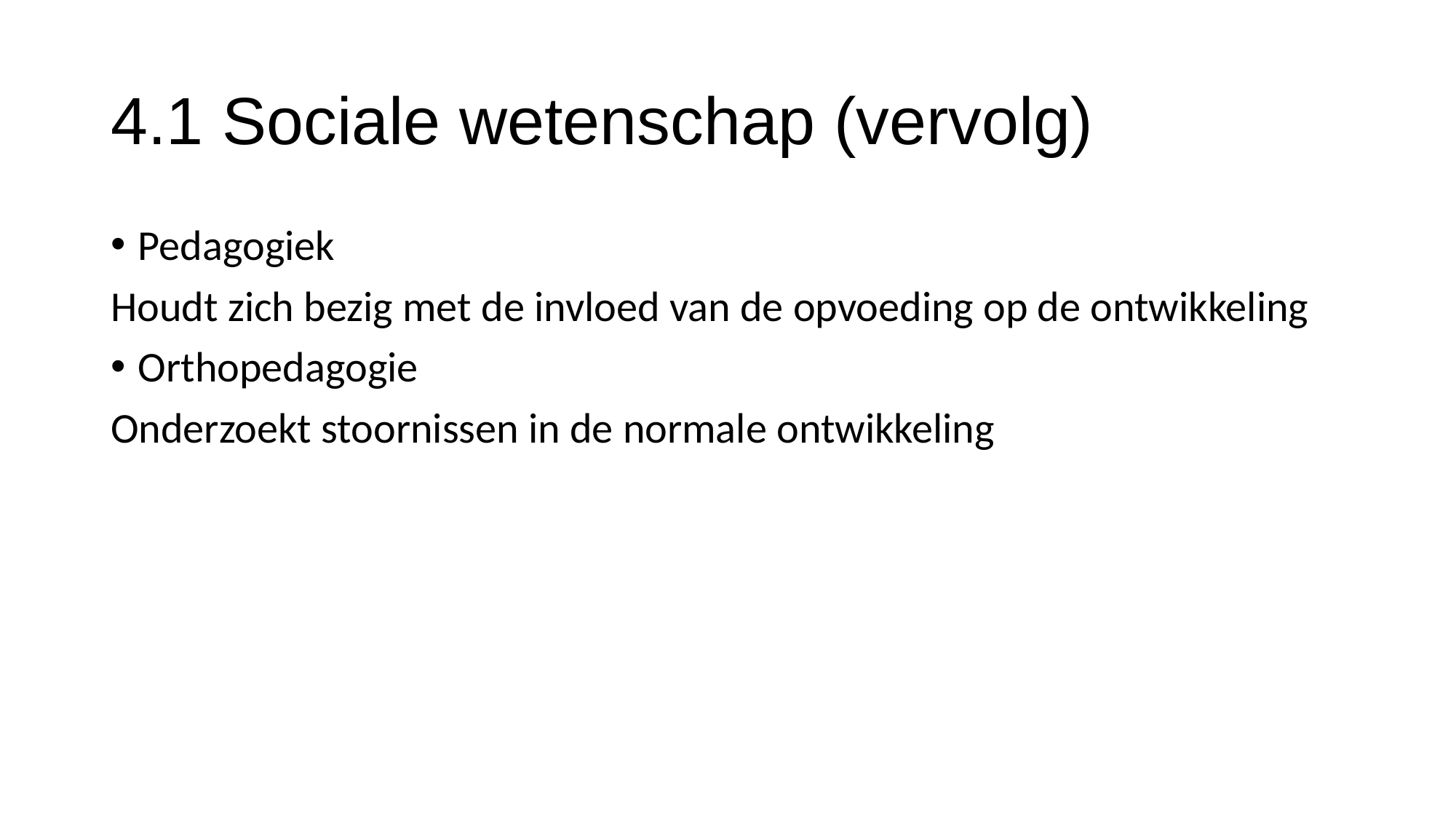

# 4.1 Sociale wetenschap (vervolg)
Pedagogiek
Houdt zich bezig met de invloed van de opvoeding op de ontwikkeling
Orthopedagogie
Onderzoekt stoornissen in de normale ontwikkeling